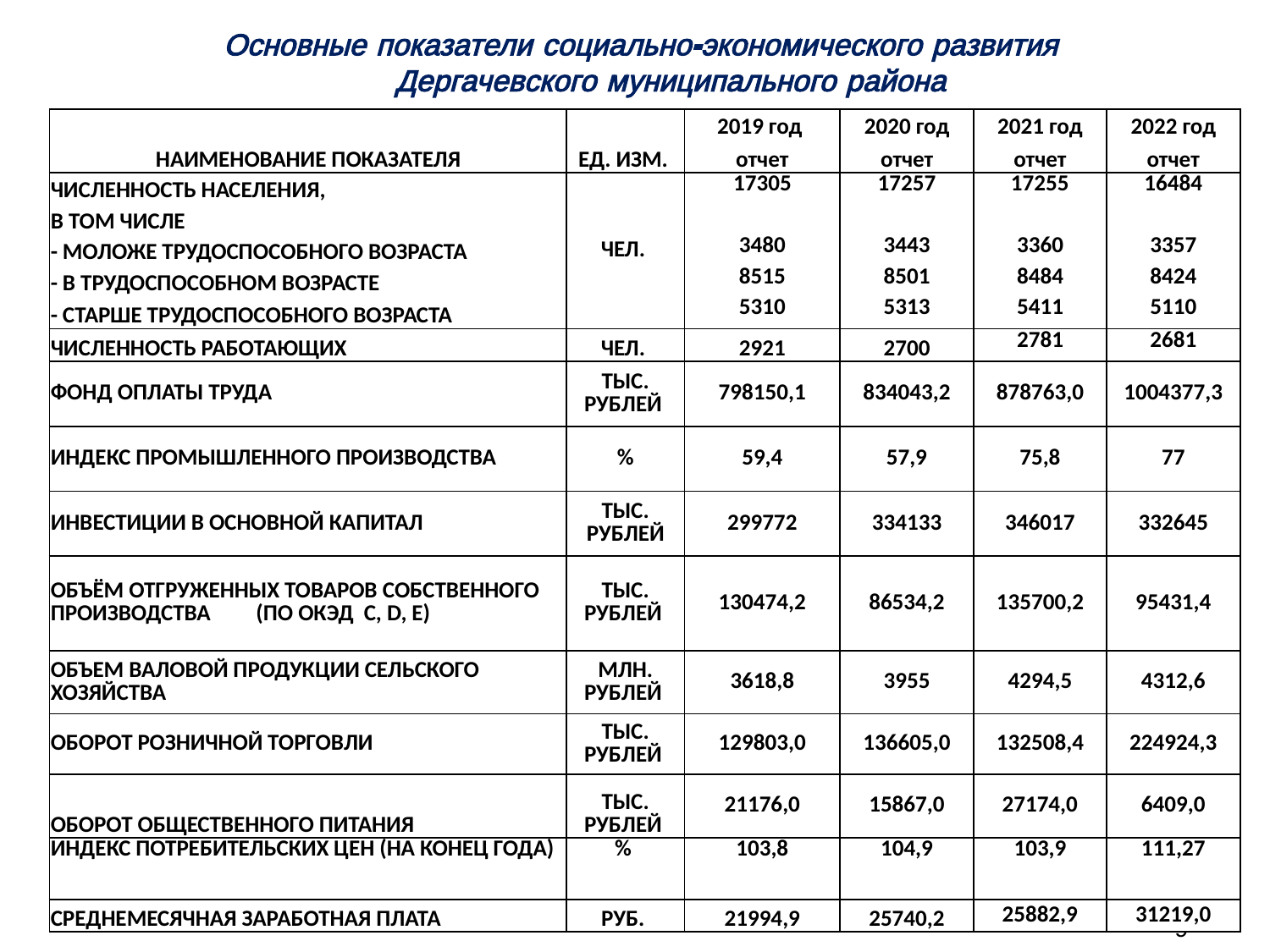

# Основные показатели социально-экономического развития         Дергачевского муниципального района
| НАИМЕНОВАНИЕ ПОКАЗАТЕЛЯ | ЕД. ИЗМ. | 2019 год | 2020 год | 2021 год | 2022 год |
| --- | --- | --- | --- | --- | --- |
|  |  | отчет | отчет | отчет | отчет |
| ЧИСЛЕННОСТЬ НАСЕЛЕНИЯ, | ЧЕЛ. | 17305 | 17257 | 17255 | 16484 |
| В ТОМ ЧИСЛЕ |  |  |  |  |  |
| - МОЛОЖЕ ТРУДОСПОСОБНОГО ВОЗРАСТА |  | 3480 | 3443 | 3360 | 3357 |
| - В ТРУДОСПОСОБНОМ ВОЗРАСТЕ |  | 8515 | 8501 | 8484 | 8424 |
| - СТАРШЕ ТРУДОСПОСОБНОГО ВОЗРАСТА |  | 5310 | 5313 | 5411 | 5110 |
| ЧИСЛЕННОСТЬ РАБОТАЮЩИХ | ЧЕЛ. | 2921 | 2700 | 2781 | 2681 |
| ФОНД ОПЛАТЫ ТРУДА | ТЫС. РУБЛЕЙ | 798150,1 | 834043,2 | 878763,0 | 1004377,3 |
| ИНДЕКС ПРОМЫШЛЕННОГО ПРОИЗВОДСТВА | % | 59,4 | 57,9 | 75,8 | 77 |
| ИНВЕСТИЦИИ В ОСНОВНОЙ КАПИТАЛ | ТЫС. РУБЛЕЙ | 299772 | 334133 | 346017 | 332645 |
| ОБЪЁМ ОТГРУЖЕННЫХ ТОВАРОВ СОБСТВЕННОГО ПРОИЗВОДСТВА (ПО ОКЭД С, D, E) | ТЫС. РУБЛЕЙ | 130474,2 | 86534,2 | 135700,2 | 95431,4 |
| ОБЪЕМ ВАЛОВОЙ ПРОДУКЦИИ СЕЛЬСКОГО ХОЗЯЙСТВА | МЛН. РУБЛЕЙ | 3618,8 | 3955 | 4294,5 | 4312,6 |
| ОБОРОТ РОЗНИЧНОЙ ТОРГОВЛИ | ТЫС. РУБЛЕЙ | 129803,0 | 136605,0 | 132508,4 | 224924,3 |
| ОБОРОТ ОБЩЕСТВЕННОГО ПИТАНИЯ | ТЫС. РУБЛЕЙ | 21176,0 | 15867,0 | 27174,0 | 6409,0 |
| ИНДЕКС ПОТРЕБИТЕЛЬСКИХ ЦЕН (НА КОНЕЦ ГОДА) | % | 103,8 | 104,9 | 103,9 | 111,27 |
| СРЕДНЕМЕСЯЧНАЯ ЗАРАБОТНАЯ ПЛАТА | РУБ. | 21994,9 | 25740,2 | 25882,9 | 31219,0 |
9